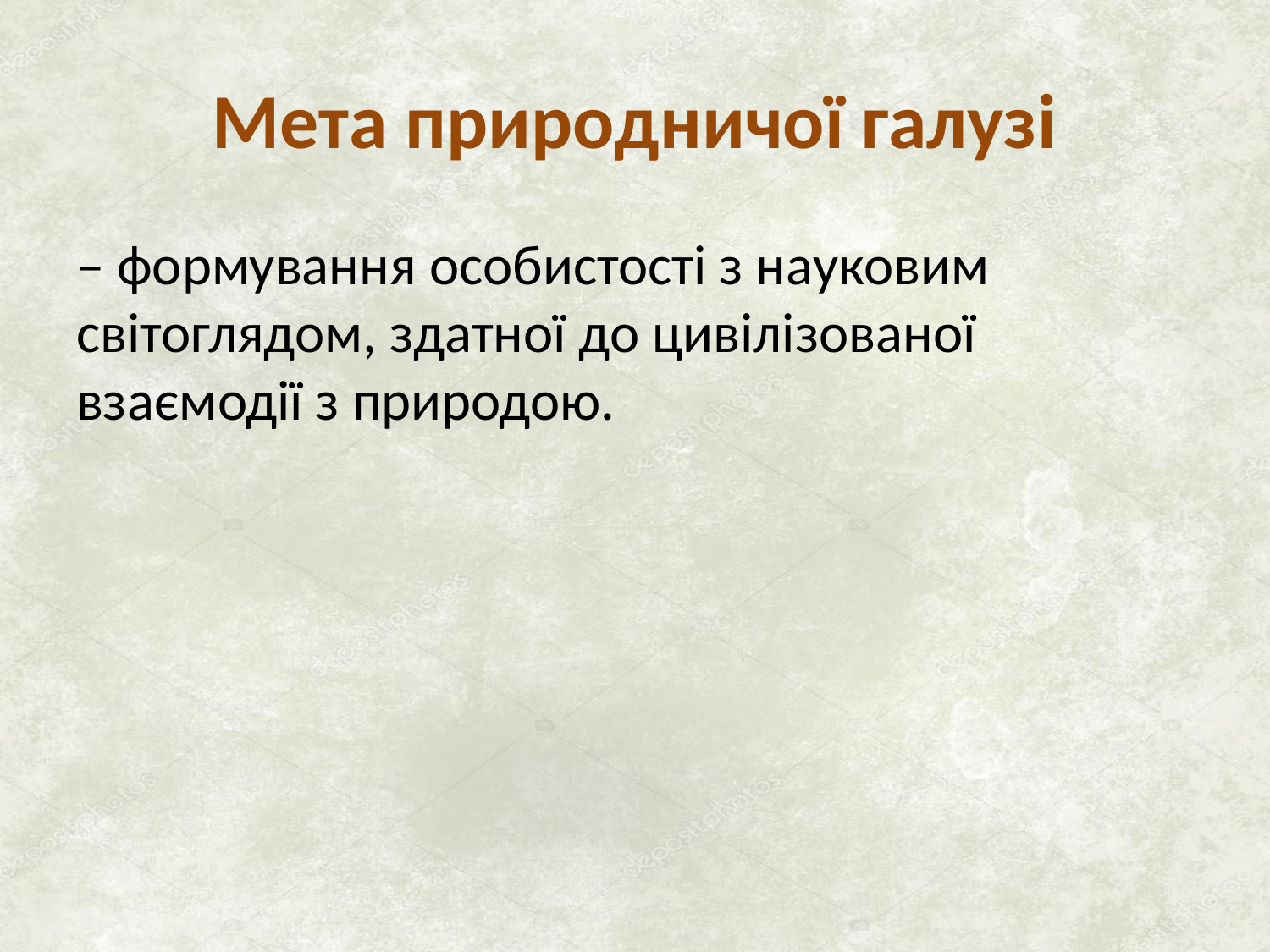

# Мета природничої галузі
– формування особистості з науковим світоглядом, здатної до цивілізованої взаємодії з природою.